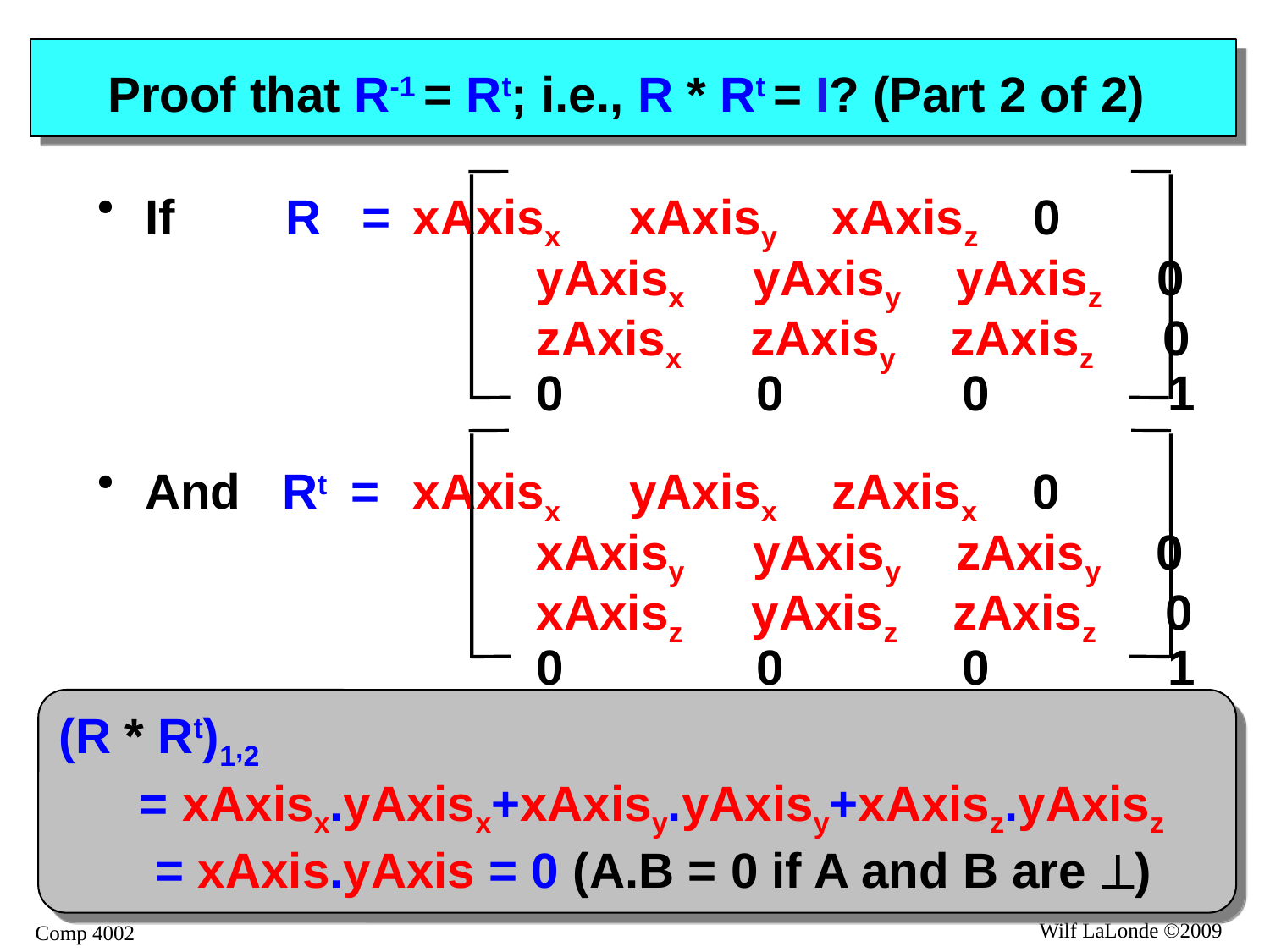

# Proof that R-1 = Rt; i.e., R * Rt = I? (Part 2 of 2)

If        R   =	 xAxisx     xAxisy    xAxisz    0
		          yAxisx     yAxisy    yAxisz    0
		          zAxisx     zAxisy    zAxisz     0
		          0              0             0             1

And   Rt   =	 xAxisx     yAxisx    zAxisx    0
		          xAxisy     yAxisy    zAxisy    0
		          xAxisz     yAxisz    zAxisz     0
		          0              0             0             1

(R * Rt)1,2
          = xAxisx.yAxisx+xAxisy.yAxisy+xAxisz.yAxisz
       = xAxis.yAxis = 0 (A.B = 0 if A and B are ⊥)